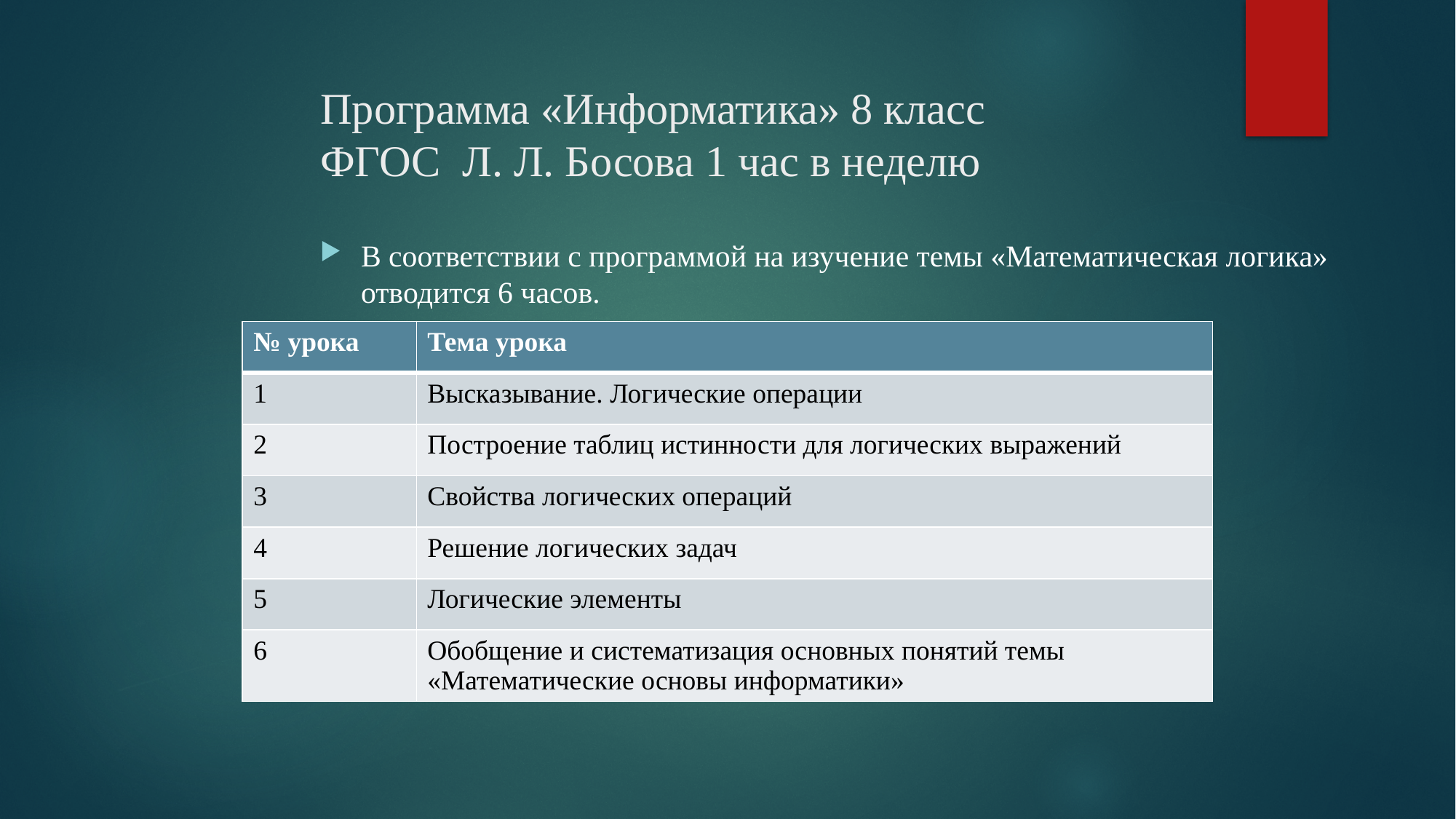

# Программа «Информатика» 8 класс ФГОС  Л. Л. Босова 1 час в неделю
В соответствии с программой на изучение темы «Математическая логика» отводится 6 часов.

| № урока | Тема урока |
| --- | --- |
| 1 | Высказывание. Логические операции |
| 2 | Построение таблиц истинности для логических выражений |
| 3 | Свойства логических операций |
| 4 | Решение логических задач |
| 5 | Логические элементы |
| 6 | Обобщение и систематизация основных понятий темы «Математические основы информатики» |